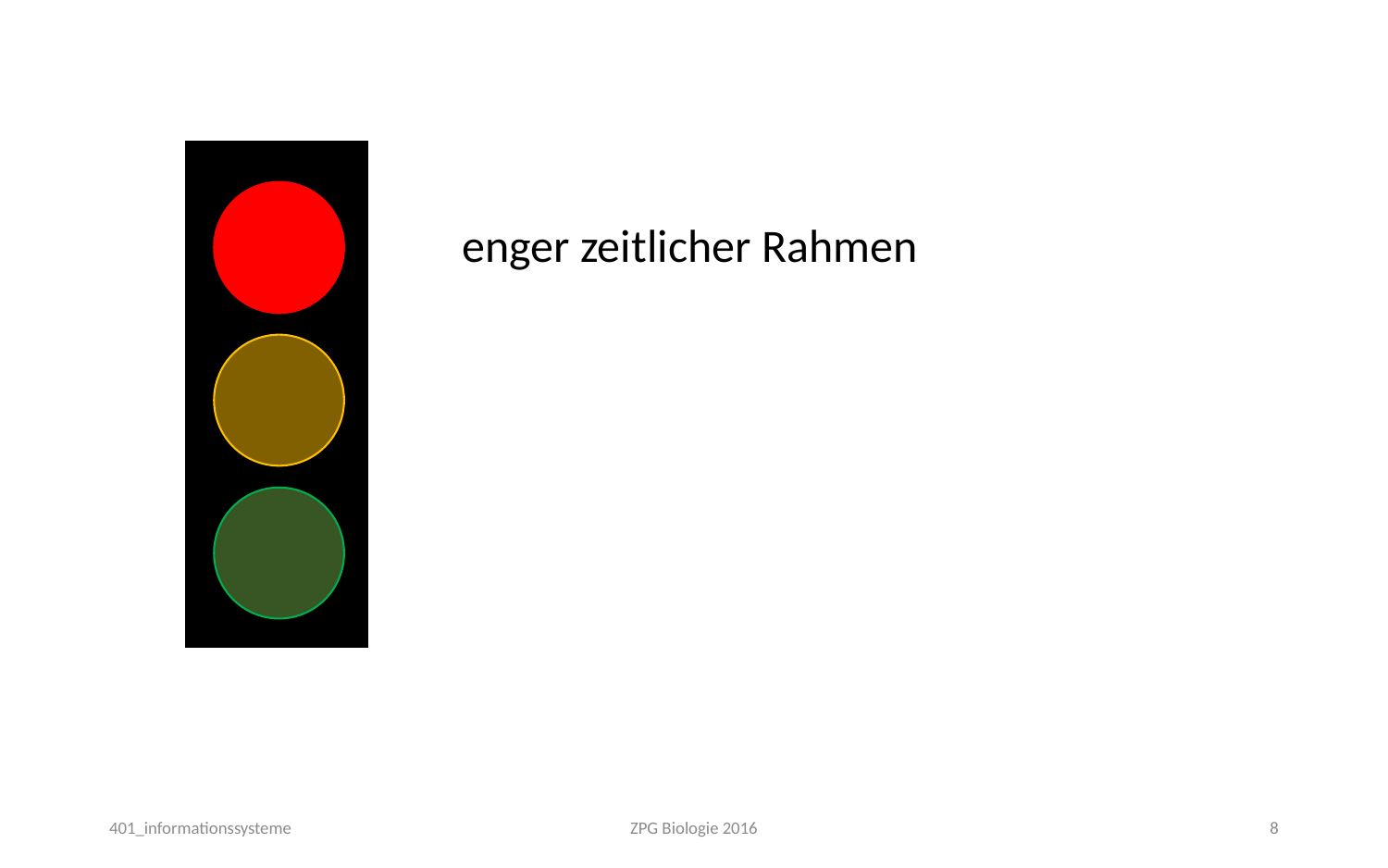

# enger zeitlicher Rahmen
401_informationssysteme
ZPG Biologie 2016
8